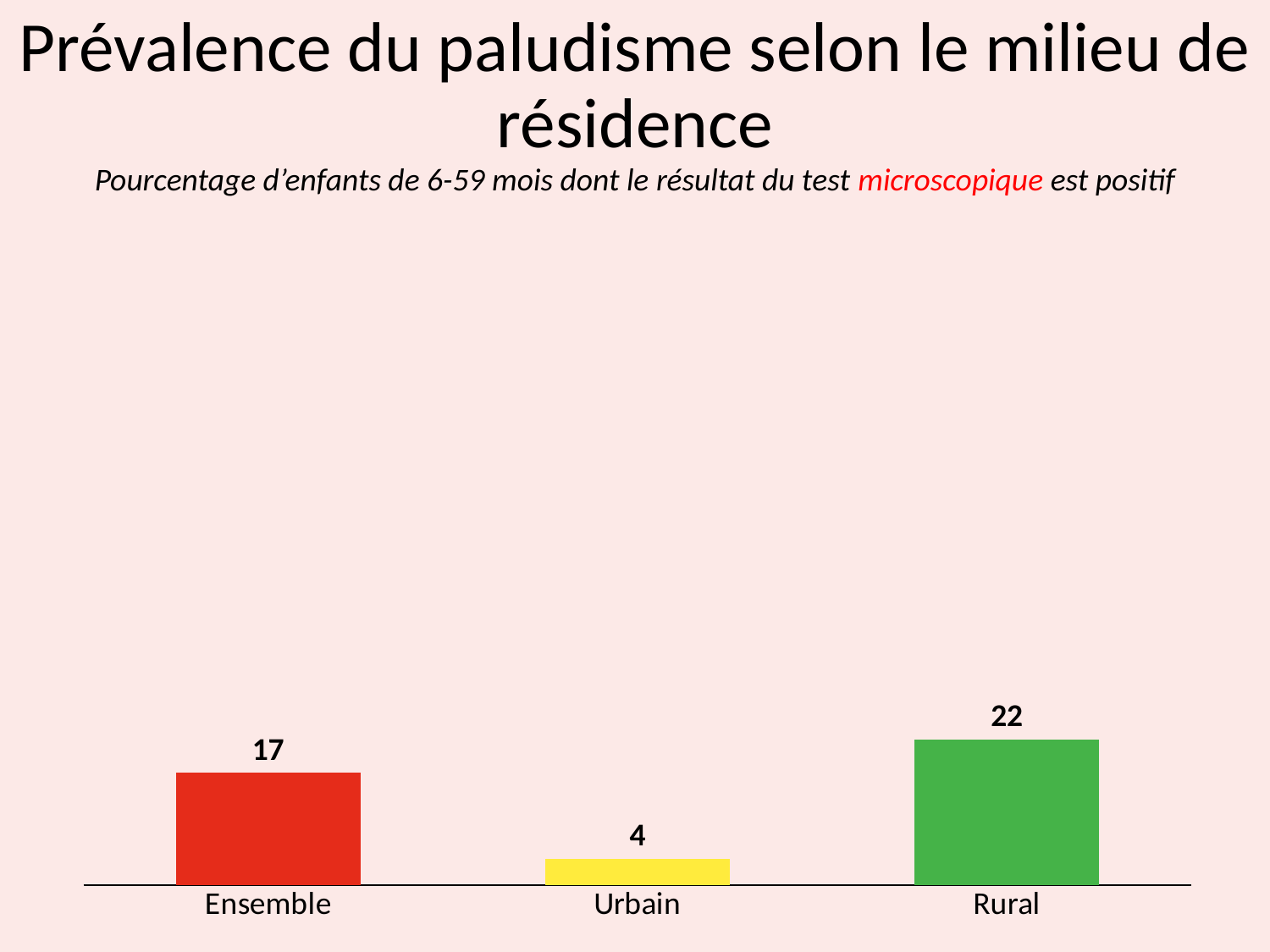

# Prévalence du paludisme selon le milieu de résidence
Pourcentage d’enfants de 6-59 mois dont le résultat du test microscopique est positif

### Chart

| Category | Series 1 |
|---|---|
| Ensemble | 17.0 |
| Urbain | 4.0 |
| Rural | 22.0 |